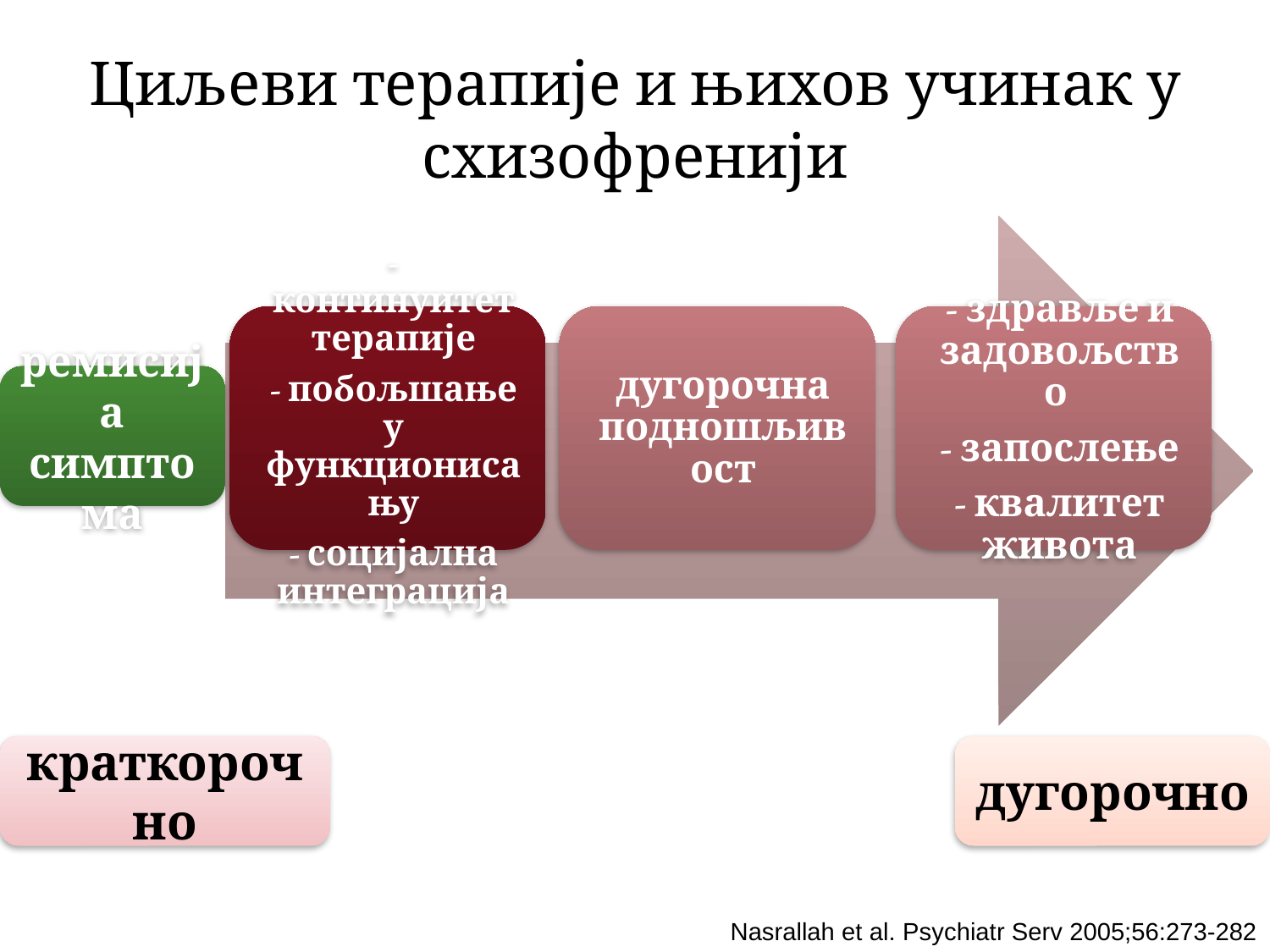

# Циљеви терапије и њихов учинак у схизофренији
- континуитет терапије
- побољшање у функционисању
- социјална интеграција
дугорочна подношљивост
- здравље и задовољство
- запослење
- квалитет живота
ремисија симптома
краткорочно
дугорочно
Nasrallah et al. Psychiatr Serv 2005;56:273-282